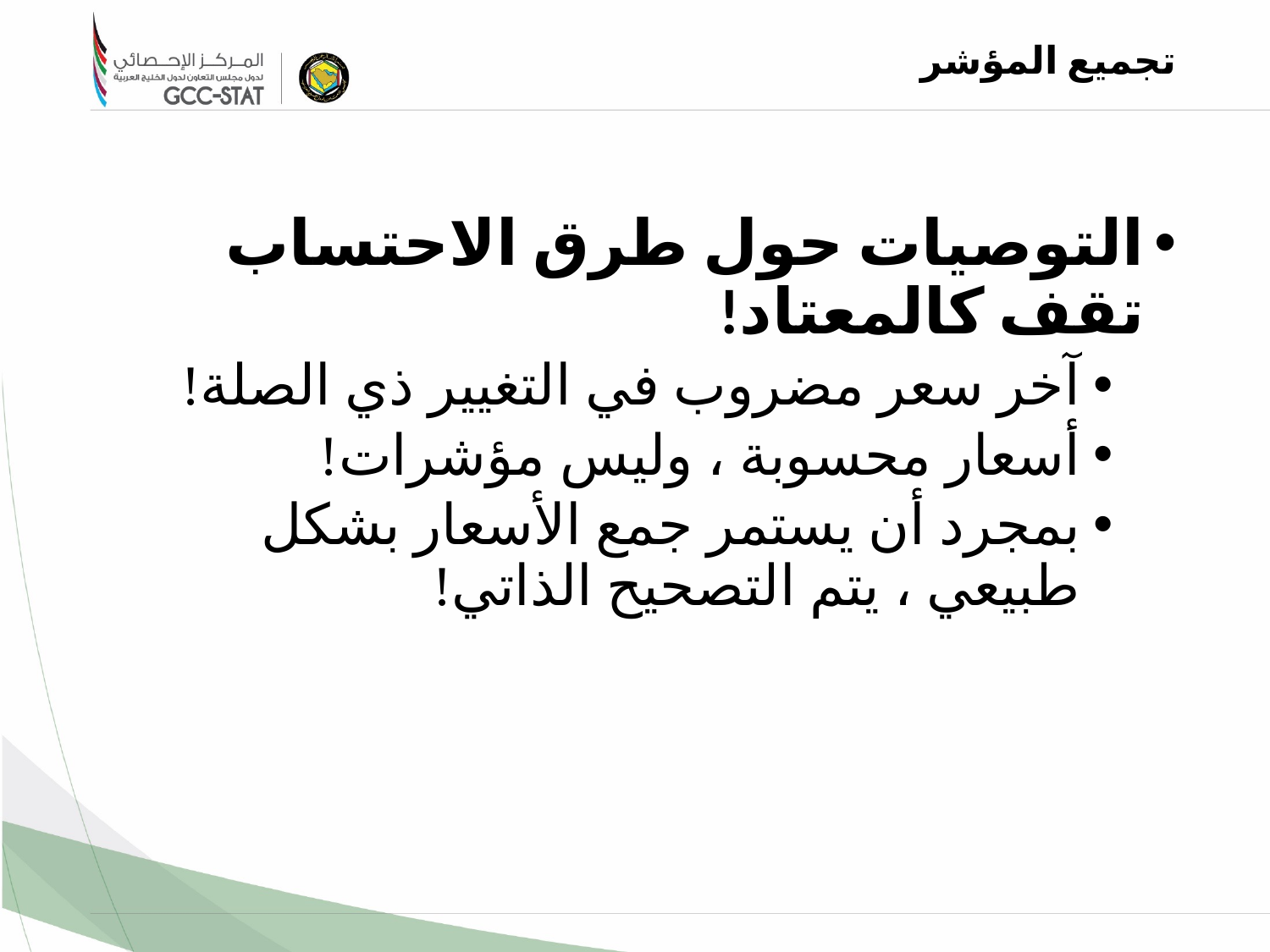

تجميع المؤشر
التوصيات حول طرق الاحتساب تقف كالمعتاد!
آخر سعر مضروب في التغيير ذي الصلة!
أسعار محسوبة ، وليس مؤشرات!
بمجرد أن يستمر جمع الأسعار بشكل طبيعي ، يتم التصحيح الذاتي!